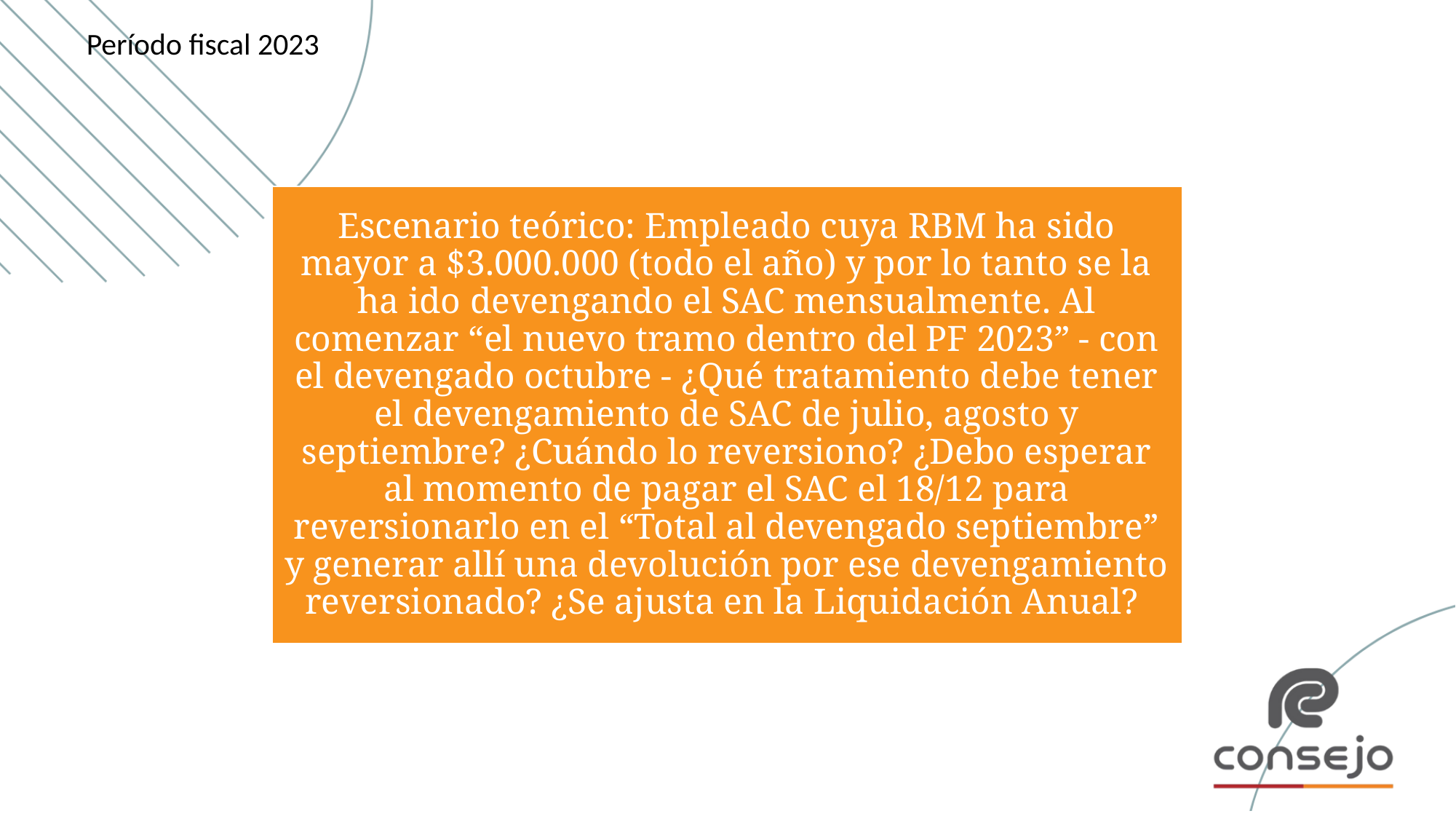

Período fiscal 2023
Escenario teórico: Empleado cuya RBM ha sido mayor a $3.000.000 (todo el año) y por lo tanto se la ha ido devengando el SAC mensualmente. Al comenzar “el nuevo tramo dentro del PF 2023” - con el devengado octubre - ¿Qué tratamiento debe tener el devengamiento de SAC de julio, agosto y septiembre? ¿Cuándo lo reversiono? ¿Debo esperar al momento de pagar el SAC el 18/12 para reversionarlo en el “Total al devengado septiembre” y generar allí una devolución por ese devengamiento reversionado? ¿Se ajusta en la Liquidación Anual?